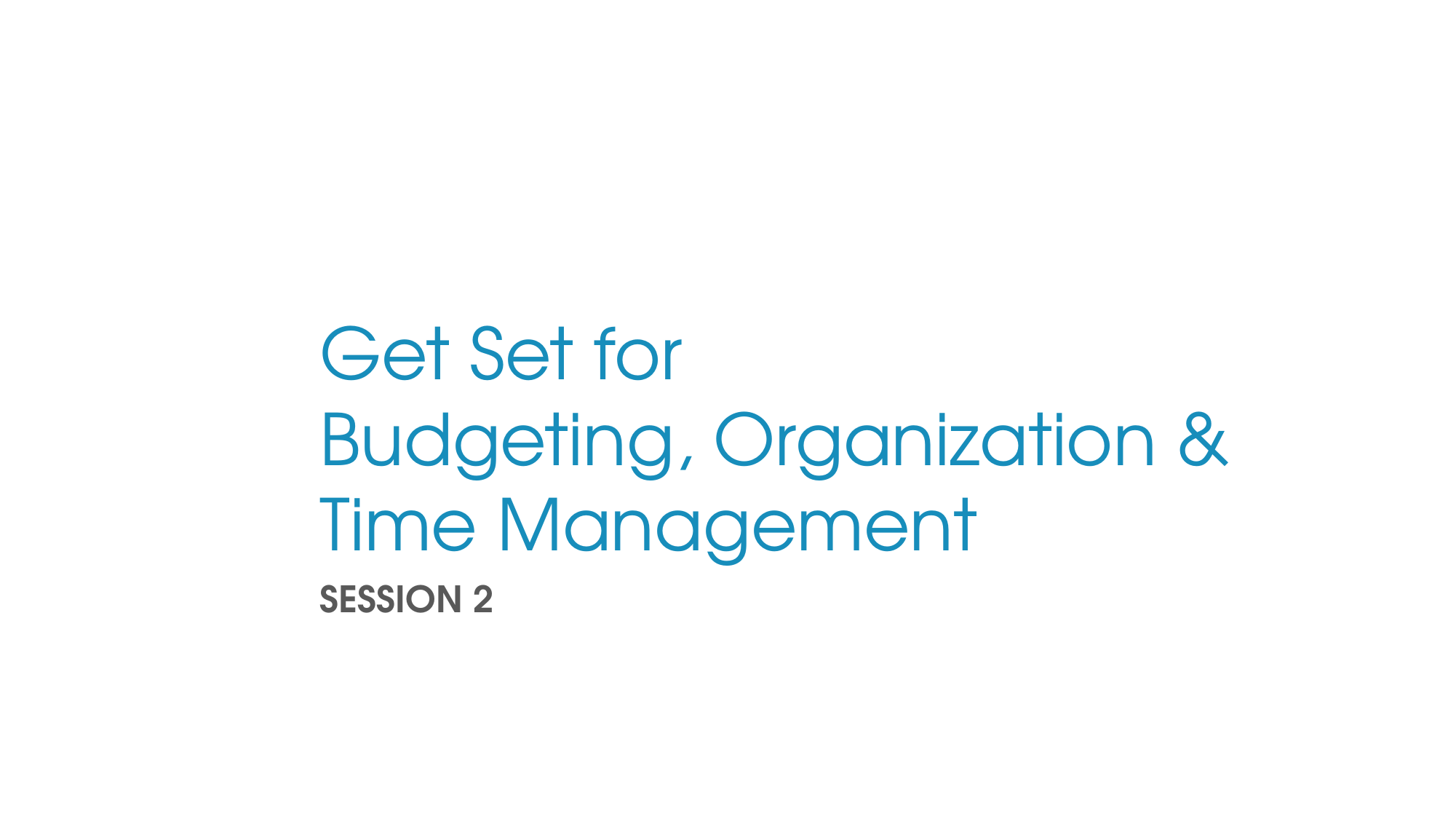

# Get Set for Budgeting, Organization & Time Management
SESSION 2